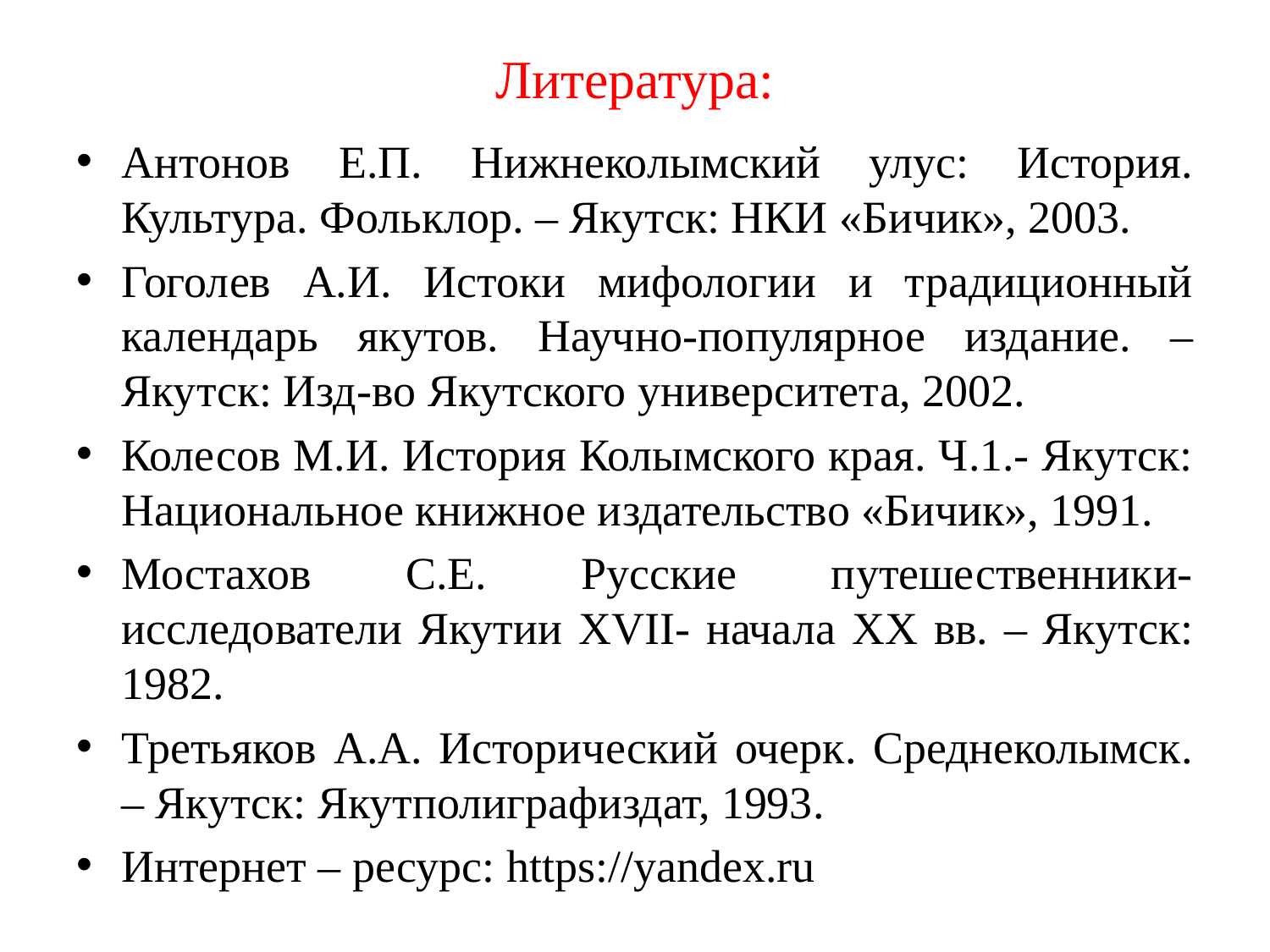

# Литература:
Антонов Е.П. Нижнеколымский улус: История. Культура. Фольклор. – Якутск: НКИ «Бичик», 2003.
Гоголев А.И. Истоки мифологии и традиционный календарь якутов. Научно-популярное издание. – Якутск: Изд-во Якутского университета, 2002.
Колесов М.И. История Колымского края. Ч.1.- Якутск: Национальное книжное издательство «Бичик», 1991.
Мостахов С.Е. Русские путешественники-исследователи Якутии XVII- начала XX вв. – Якутск: 1982.
Третьяков А.А. Исторический очерк. Среднеколымск. – Якутск: Якутполиграфиздат, 1993.
Интернет – ресурс: https://yandex.ru